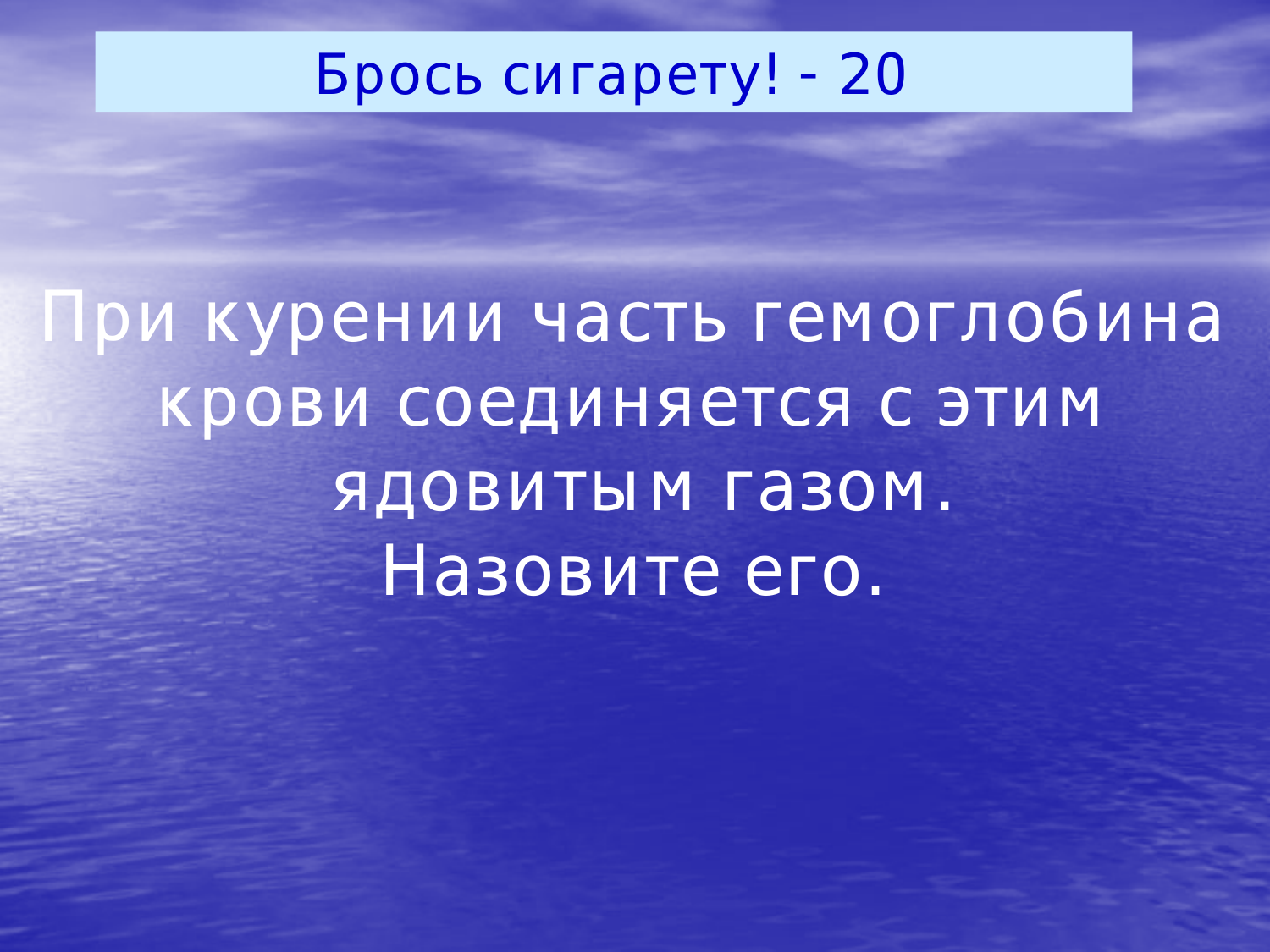

Брось сигарету! - 20

При курении часть гемоглобина
крови соединяется с этим
 ядовитым газом.
Назовите его.